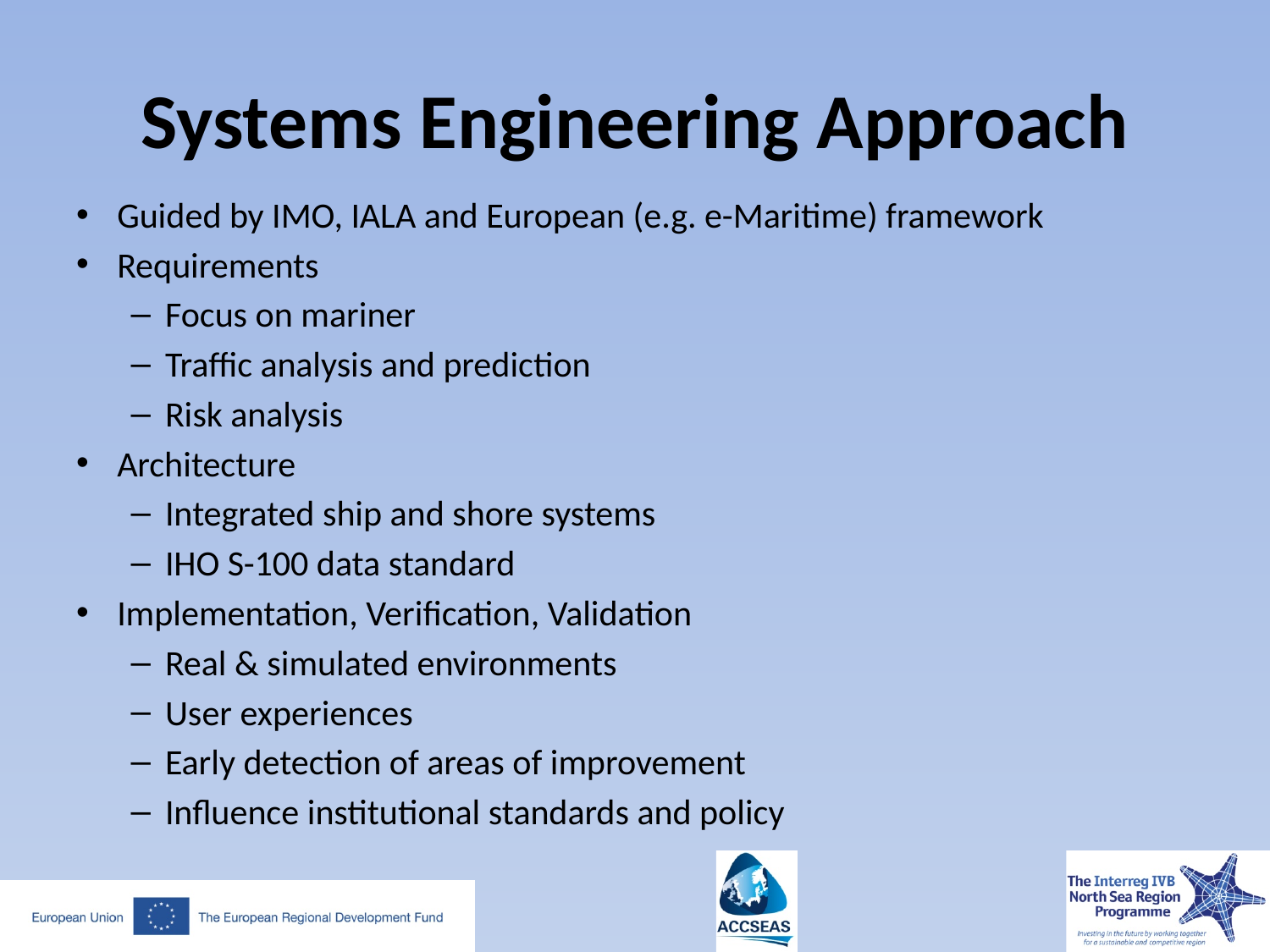

# Systems Engineering Approach
Guided by IMO, IALA and European (e.g. e-Maritime) framework
Requirements
Focus on mariner
Traffic analysis and prediction
Risk analysis
Architecture
Integrated ship and shore systems
IHO S-100 data standard
Implementation, Verification, Validation
Real & simulated environments
User experiences
Early detection of areas of improvement
Influence institutional standards and policy